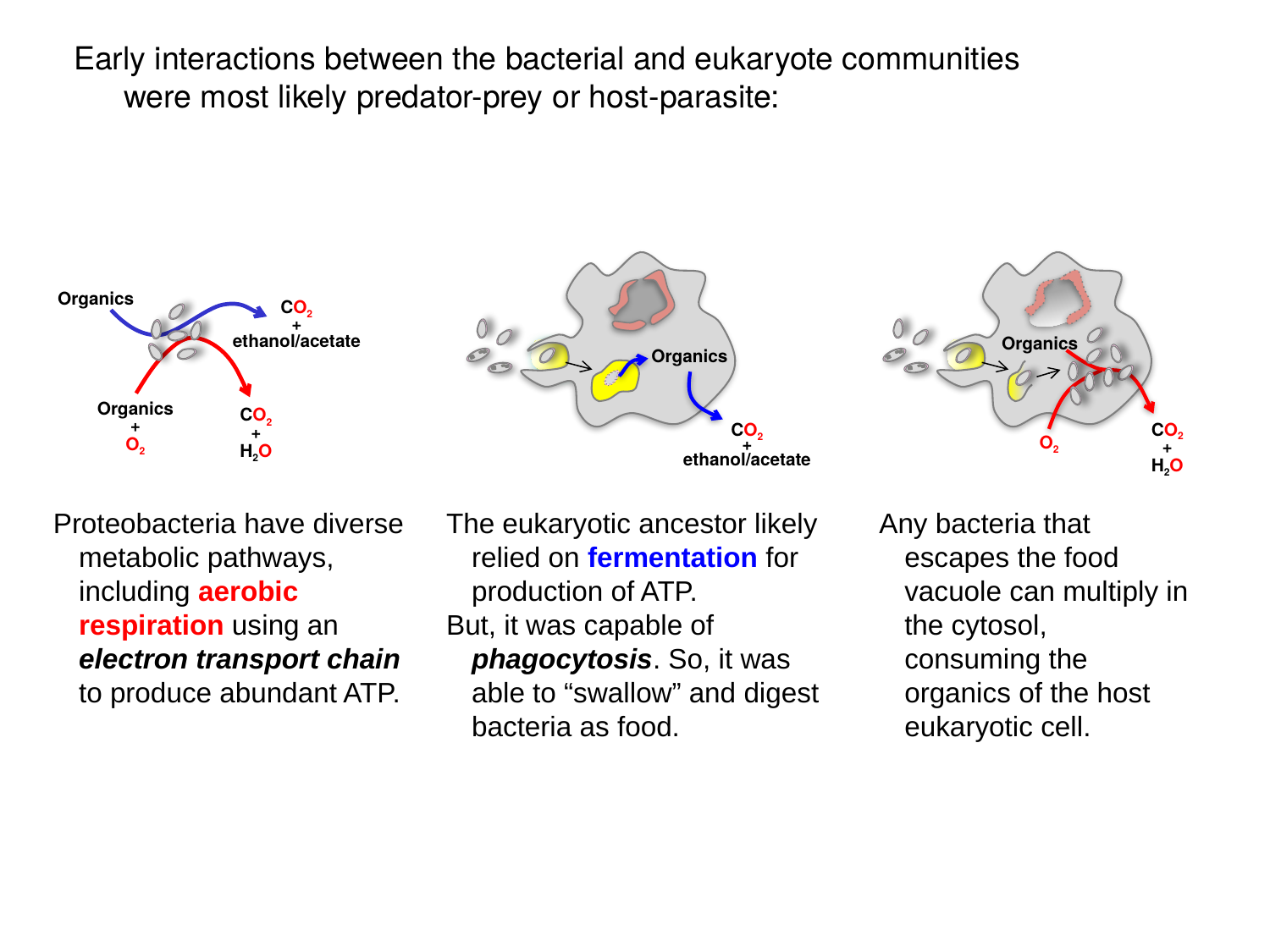

Early interactions between the bacterial and eukaryote communities were most likely predator-prey or host-parasite:

Organics

CO2
+
ethanol/acetate
The eukaryotic ancestor likely relied on fermentation for production of ATP.
But, it was capable of phagocytosis. So, it was able to “swallow” and digest bacteria as food.

Organics

CO2
+
H2O
O2
Any bacteria that escapes the food vacuole can multiply in the cytosol, consuming the organics of the host eukaryotic cell.
Organics
CO2
+
ethanol/acetate

Organics
+
O2
CO2
+
H2O
Proteobacteria have diverse metabolic pathways, including aerobic respiration using an electron transport chain to produce abundant ATP.